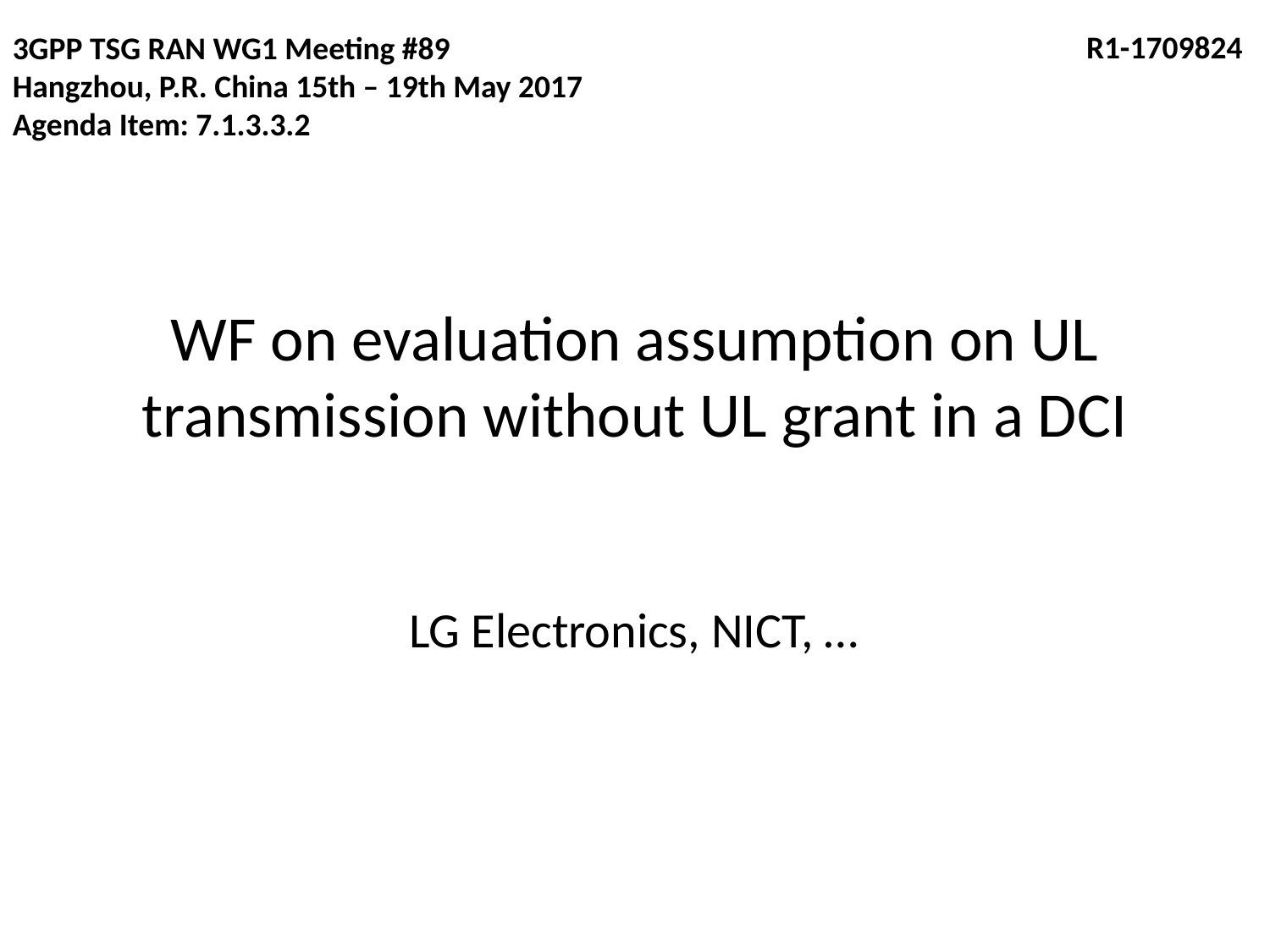

3GPP TSG RAN WG1 Meeting #89
Hangzhou, P.R. China 15th – 19th May 2017
Agenda Item: 7.1.3.3.2

 R1-1709824
# WF on evaluation assumption on UL transmission without UL grant in a DCI
LG Electronics, NICT, …